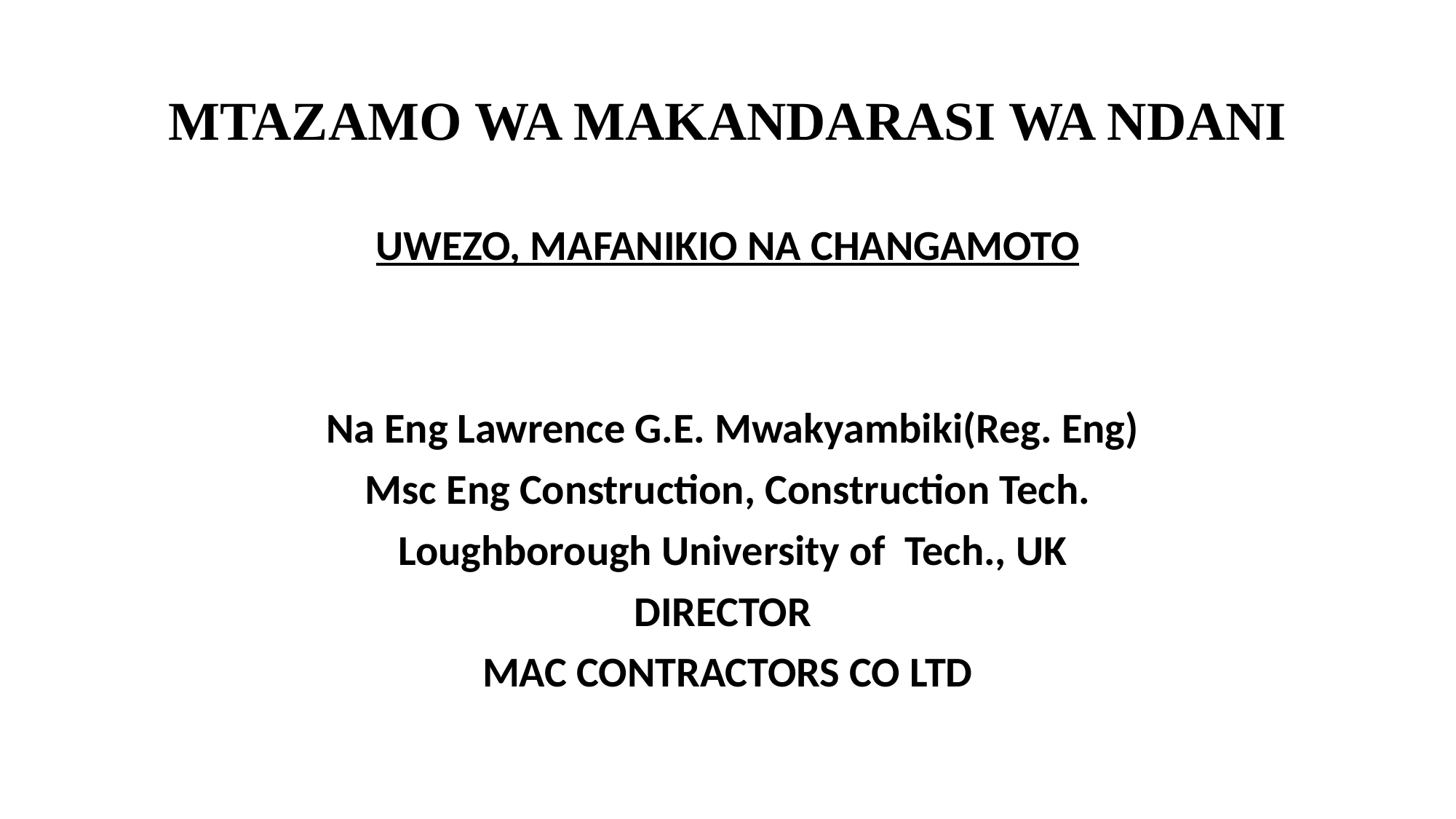

# MTAZAMO WA MAKANDARASI WA NDANI
UWEZO, MAFANIKIO NA CHANGAMOTO

 Na Eng Lawrence G.E. Mwakyambiki(Reg. Eng)
Msc Eng Construction, Construction Tech.
 Loughborough University of  Tech., UK
DIRECTOR
MAC CONTRACTORS CO LTD